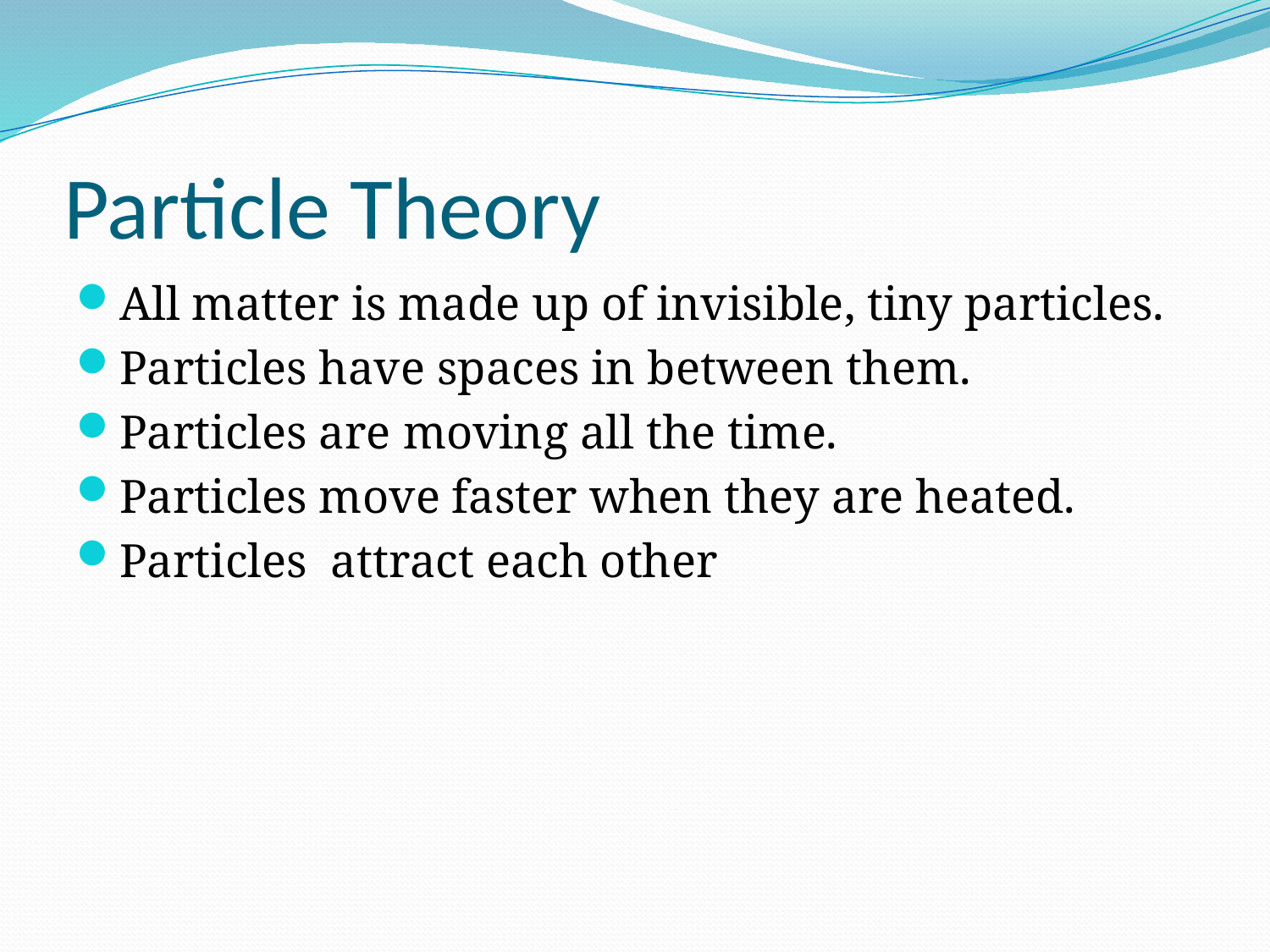

# Particle Theory
All matter is made up of invisible, tiny particles.
Particles have spaces in between them.
Particles are moving all the time.
Particles move faster when they are heated.
Particles  attract each other